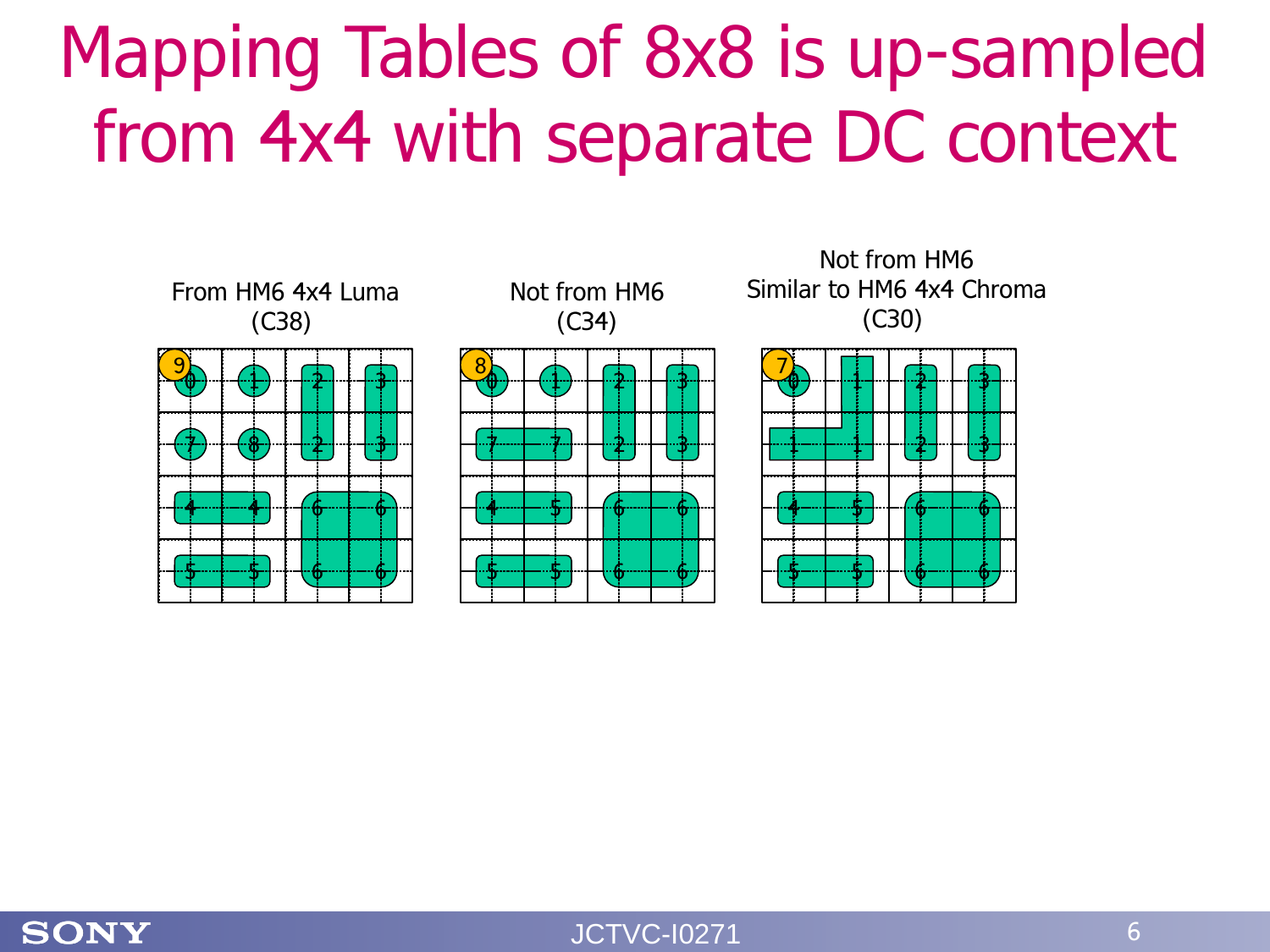

# Mapping Tables of 8x8 is up-sampled from 4x4 with separate DC context
Not from HM6
Similar to HM6 4x4 Chroma
(C30)
From HM6 4x4 Luma
(C38)

Not from HM6
(C34)
0
1
2
3
7
8
2
3
4
4
6
6
5
5
6
6

9
0
1
2
3
7
7
2
3
4
5
6
6
5
5
6
6

8
0
1
2
3
1
1
2
3
4
5
6
6
5
5
6
6

7

JCTVC-I0271
6